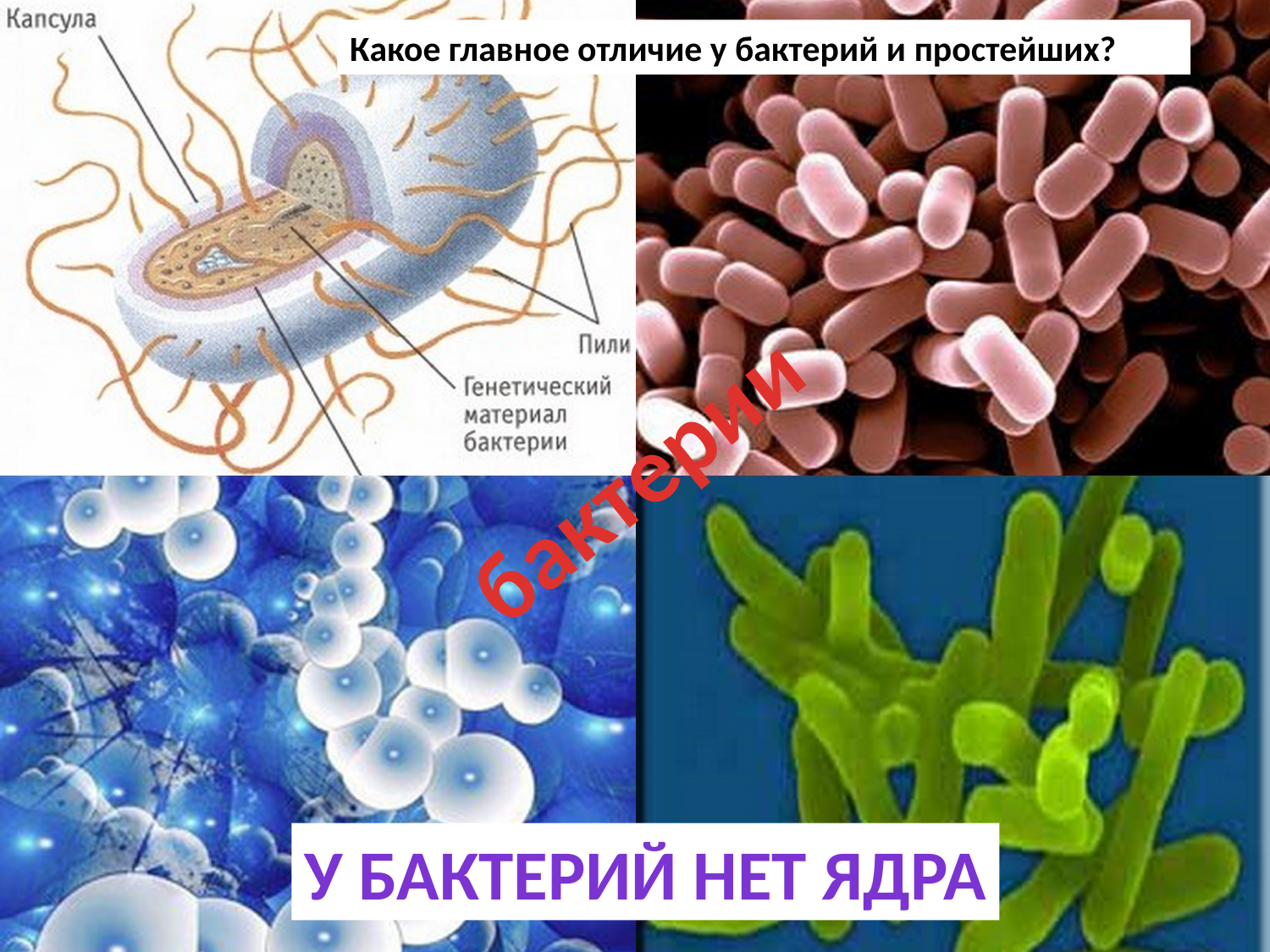

Какое главное отличие у бактерий и простейших?
бактерии
У бактерий нет ядра